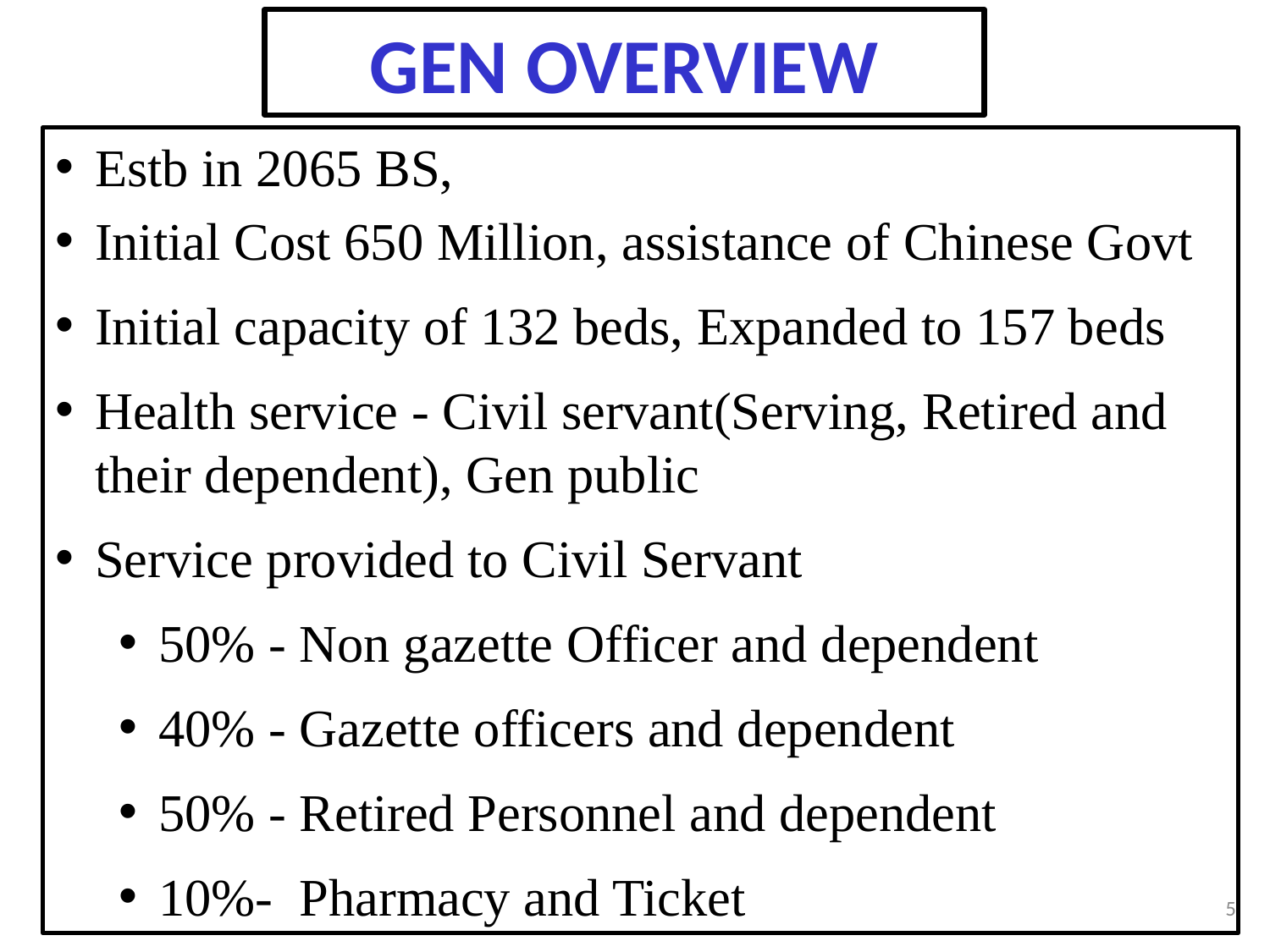

GEN OVERVIEW

Estb in 2065 BS,
Initial Cost 650 Million, assistance of Chinese Govt
Initial capacity of 132 beds, Expanded to 157 beds
Health service - Civil servant(Serving, Retired and their dependent), Gen public
Service provided to Civil Servant
50% - Non gazette Officer and dependent
40% - Gazette officers and dependent
50% - Retired Personnel and dependent
10%-  Pharmacy and Ticket
5